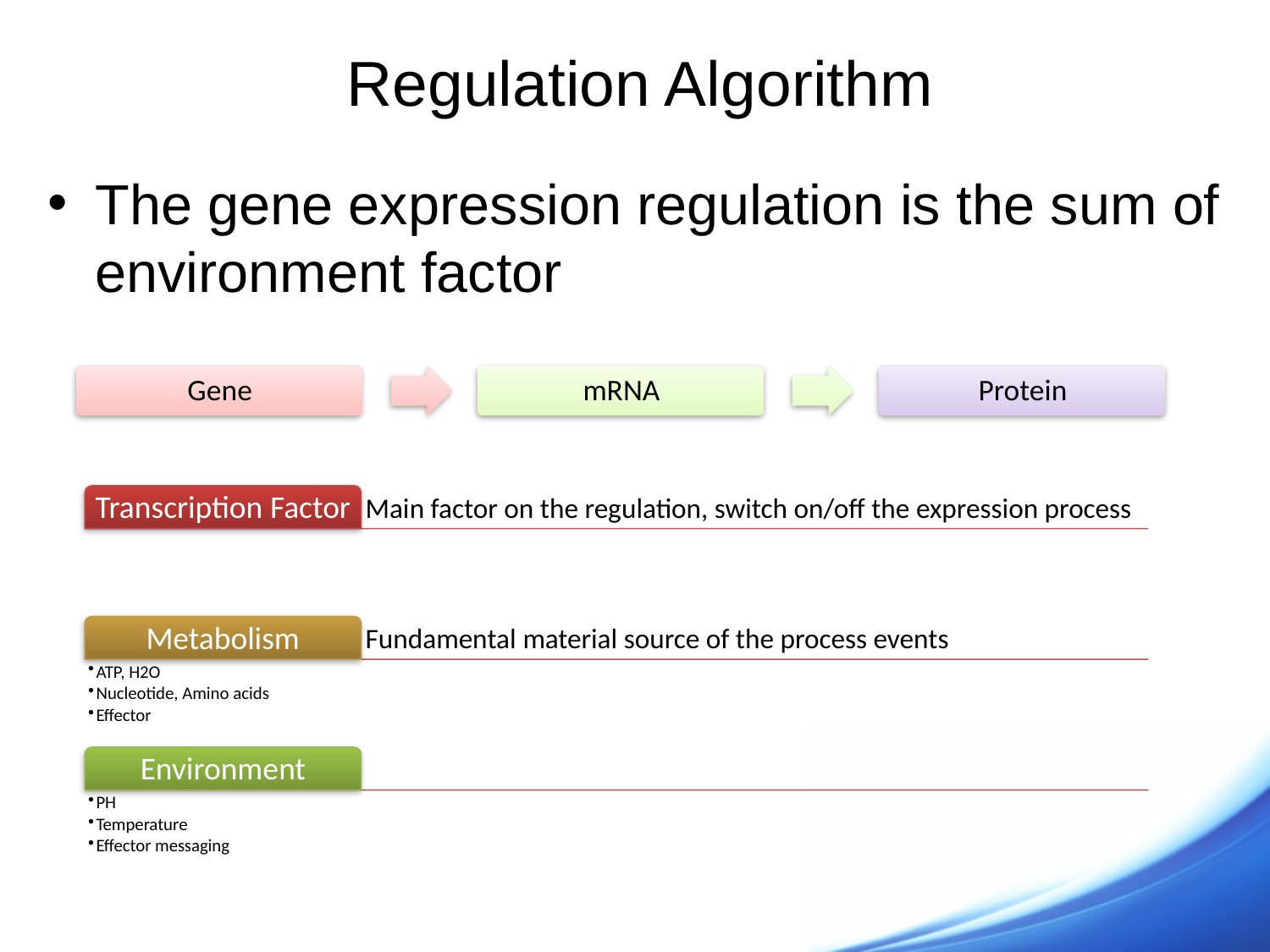

# Regulation Algorithm
The gene expression regulation is the sum of environment factor

Gene

mRNA

Protein
Main factor on the regulation, switch on/off the expression process
Transcription Factor

Fundamental material source of the process events
Metabolism
ATP, H2O
Nucleotide, Amino acids
Effector

Environment
PH
Temperature
Effector messaging